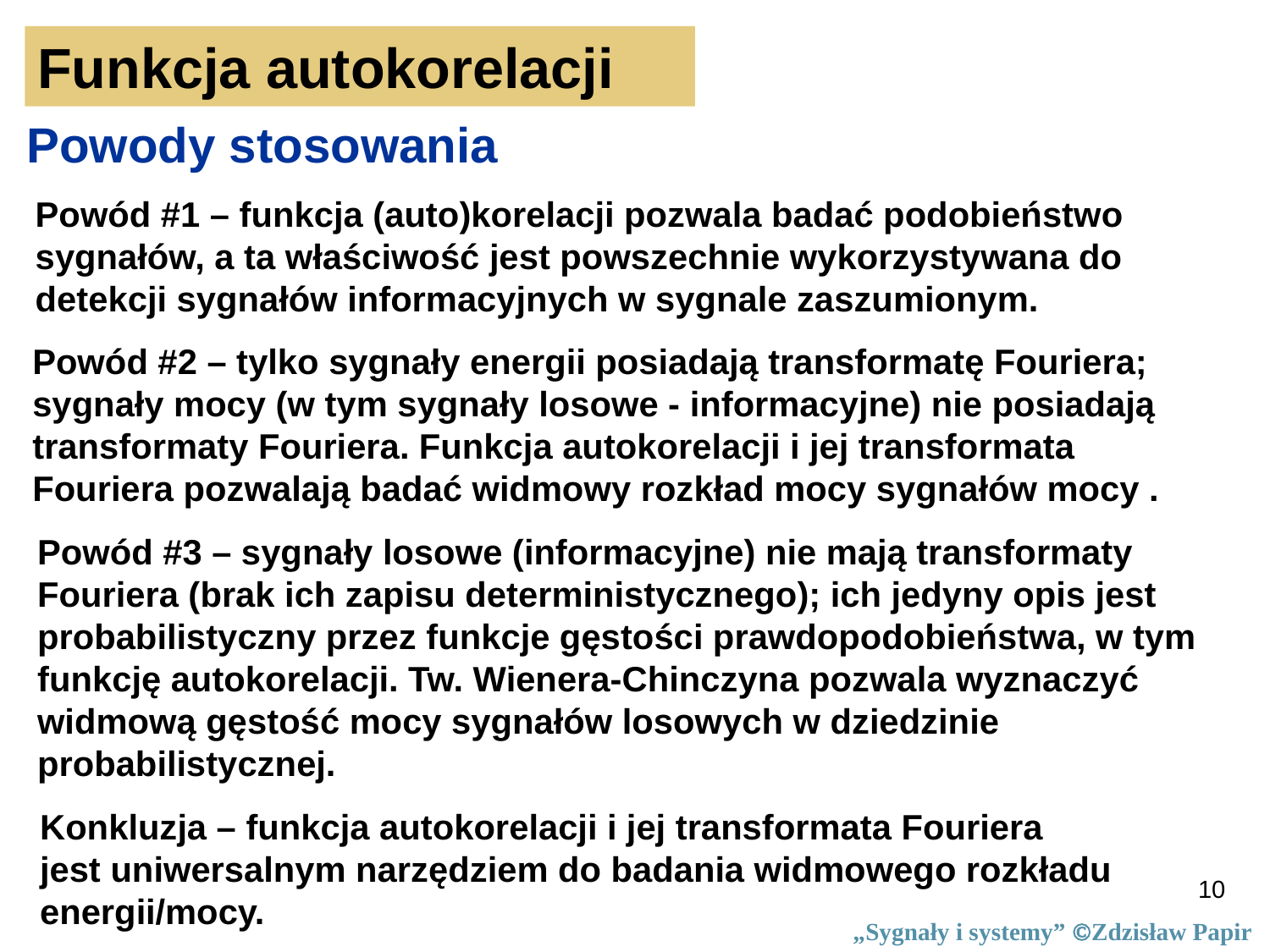

Funkcja autokorelacji
Powody stosowania
Powód #1 – funkcja (auto)korelacji pozwala badać podobieństwo sygnałów, a ta właściwość jest powszechnie wykorzystywana do detekcji sygnałów informacyjnych w sygnale zaszumionym.
Powód #2 – tylko sygnały energii posiadają transformatę Fouriera; sygnały mocy (w tym sygnały losowe - informacyjne) nie posiadają transformaty Fouriera. Funkcja autokorelacji i jej transformata Fouriera pozwalają badać widmowy rozkład mocy sygnałów mocy .
Powód #3 – sygnały losowe (informacyjne) nie mają transformaty Fouriera (brak ich zapisu deterministycznego); ich jedyny opis jest probabilistyczny przez funkcje gęstości prawdopodobieństwa, w tym funkcję autokorelacji. Tw. Wienera-Chinczyna pozwala wyznaczyć widmową gęstość mocy sygnałów losowych w dziedzinie probabilistycznej.
Konkluzja – funkcja autokorelacji i jej transformata Fouriera jest uniwersalnym narzędziem do badania widmowego rozkładu energii/mocy.
10
„Sygnały i systemy” ©Zdzisław Papir